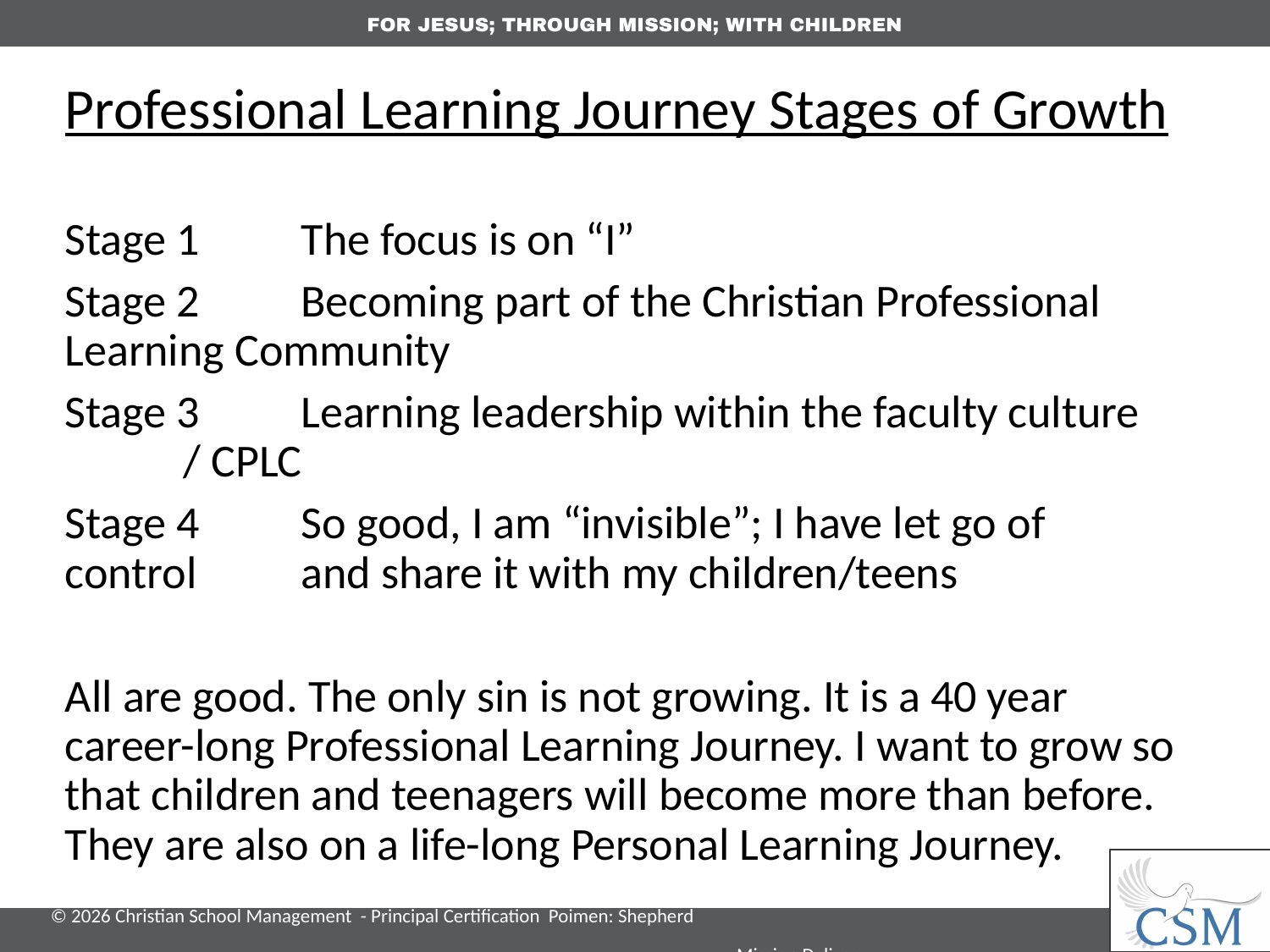

# Professional Learning Journey Stages of Growth

Stage 1	The focus is on “I”
Stage 2 	Becoming part of the Christian Professional 			Learning Community
Stage 3	Learning leadership within the faculty culture 			/ CPLC
Stage 4	So good, I am “invisible”; I have let go of control 		and share it with my children/teens

All are good. The only sin is not growing. It is a 40 year career-long Professional Learning Journey. I want to grow so that children and teenagers will become more than before. They are also on a life-long Personal Learning Journey.